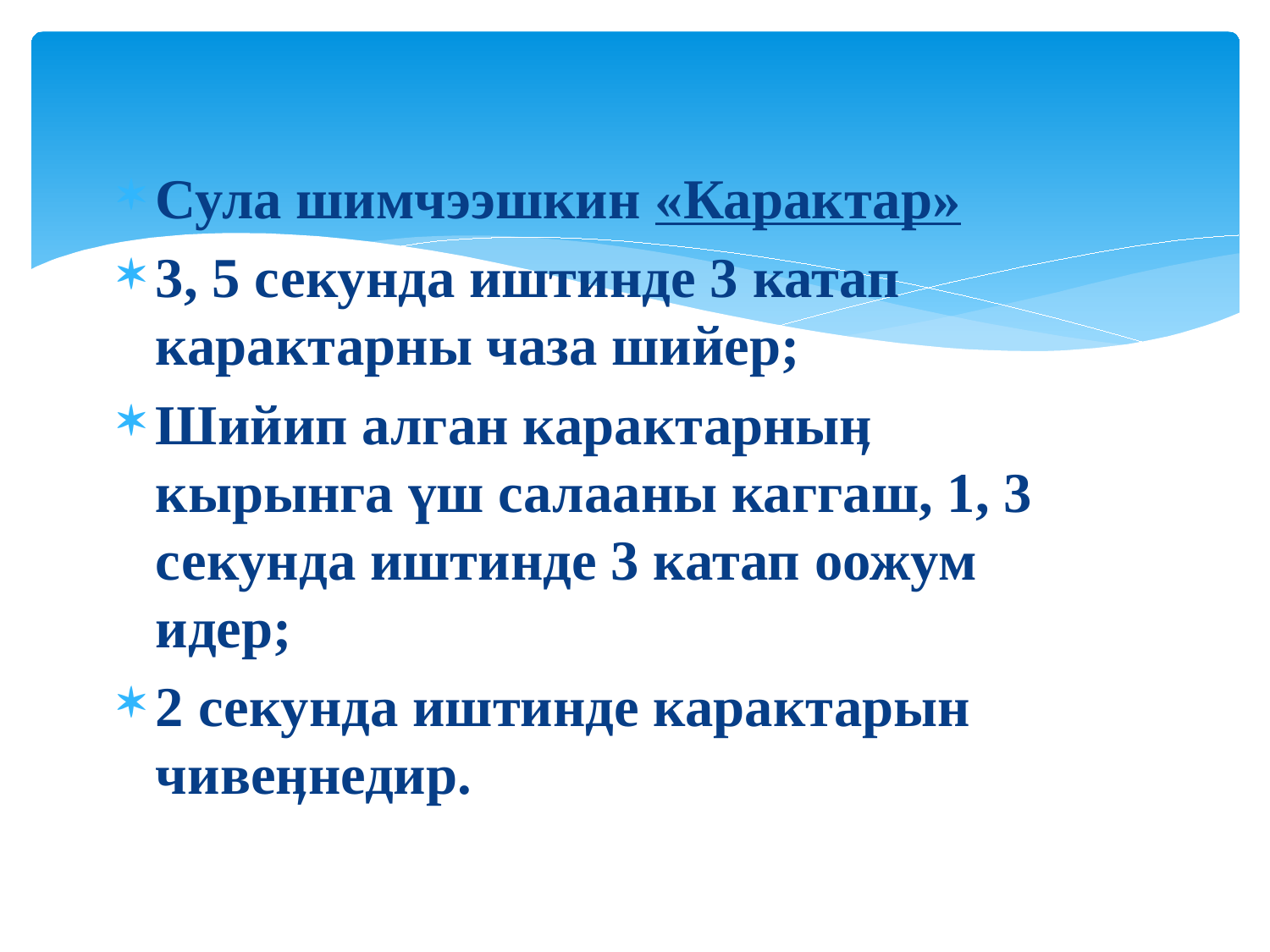

Сула шимчээшкин «Карактар»
3, 5 секунда иштинде 3 катап карактарны чаза шийер;
Шийип алган карактарныӊ кырынга үш салааны каггаш, 1, 3 секунда иштинде 3 катап оожум идер;
2 секунда иштинде карактарын чивеӊнедир.